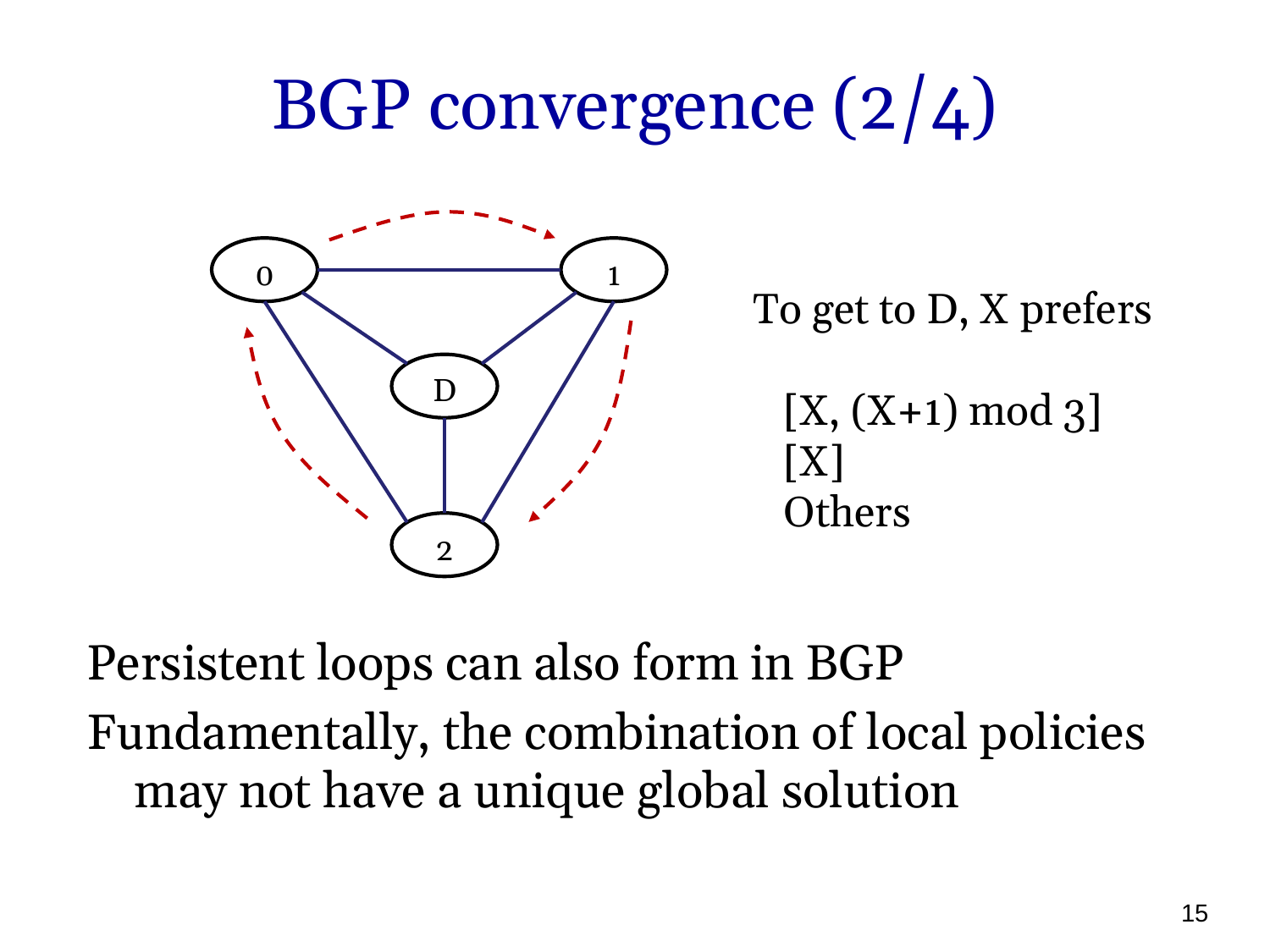

# BGP convergence (2/4)

0
1
D

2
To get to D, X prefers
   [X, (X+1) mod 3]
   [X]
   Others
Persistent loops can also form in BGP
Fundamentally, the combination of local policies may not have a unique global solution

15